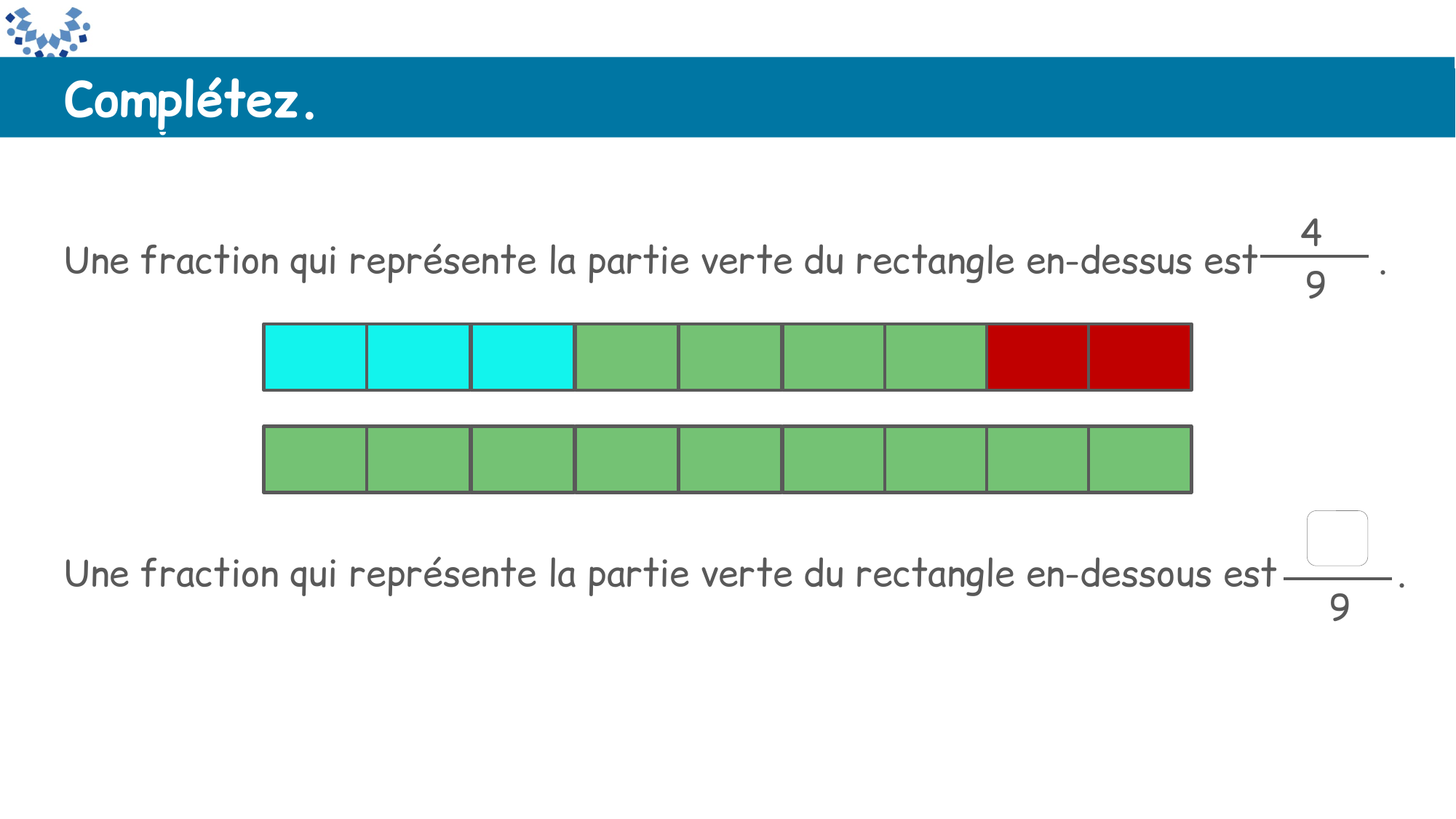

Complétez
Complétez.
Complétez
Une fraction qui représente la partie verte du rectangle en-dessus est           .
4
9

9
Une fraction qui représente la partie verte du rectangle en-dessous est           .